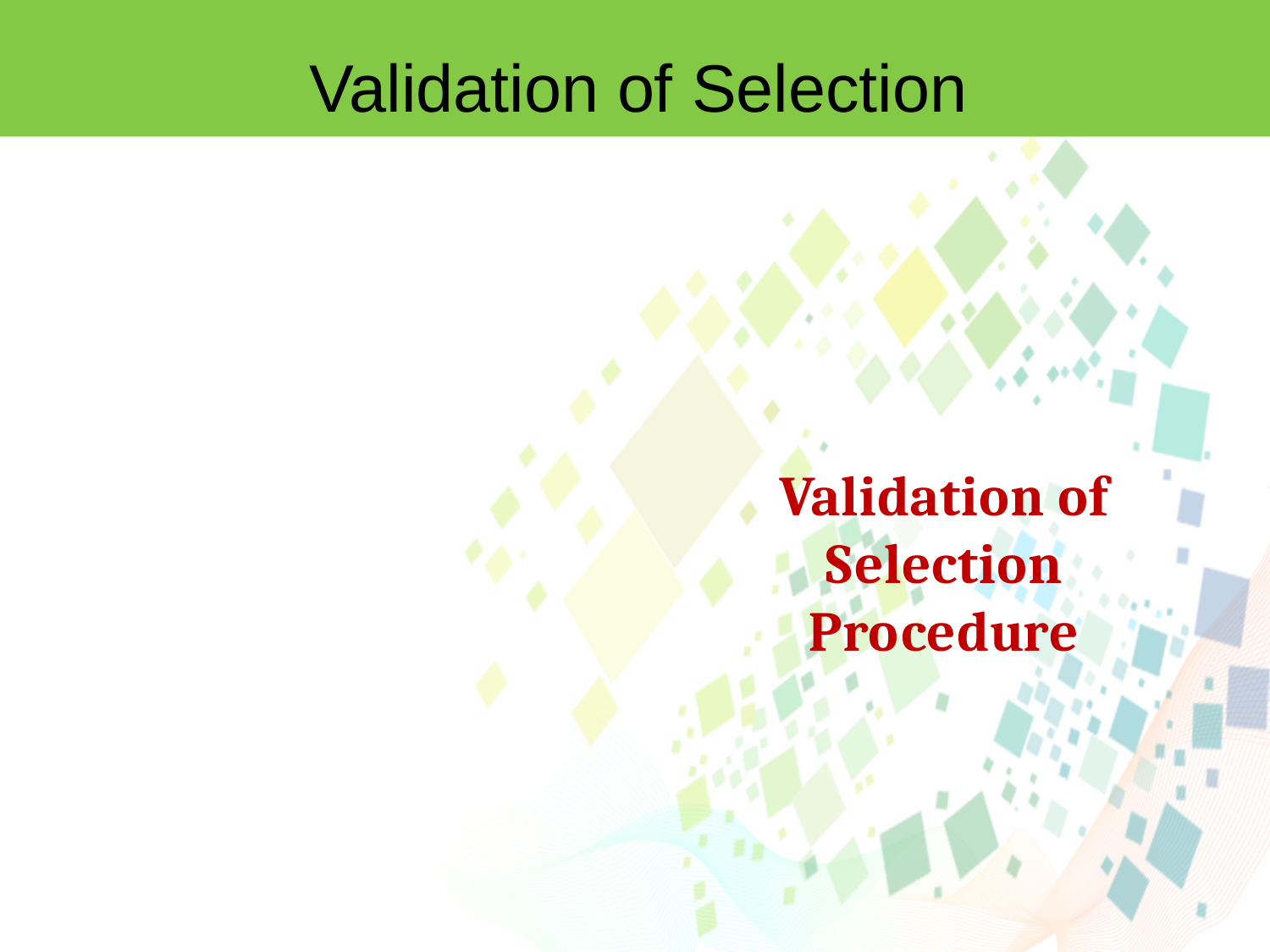

Validation of Selection
Validation of Selection Procedure